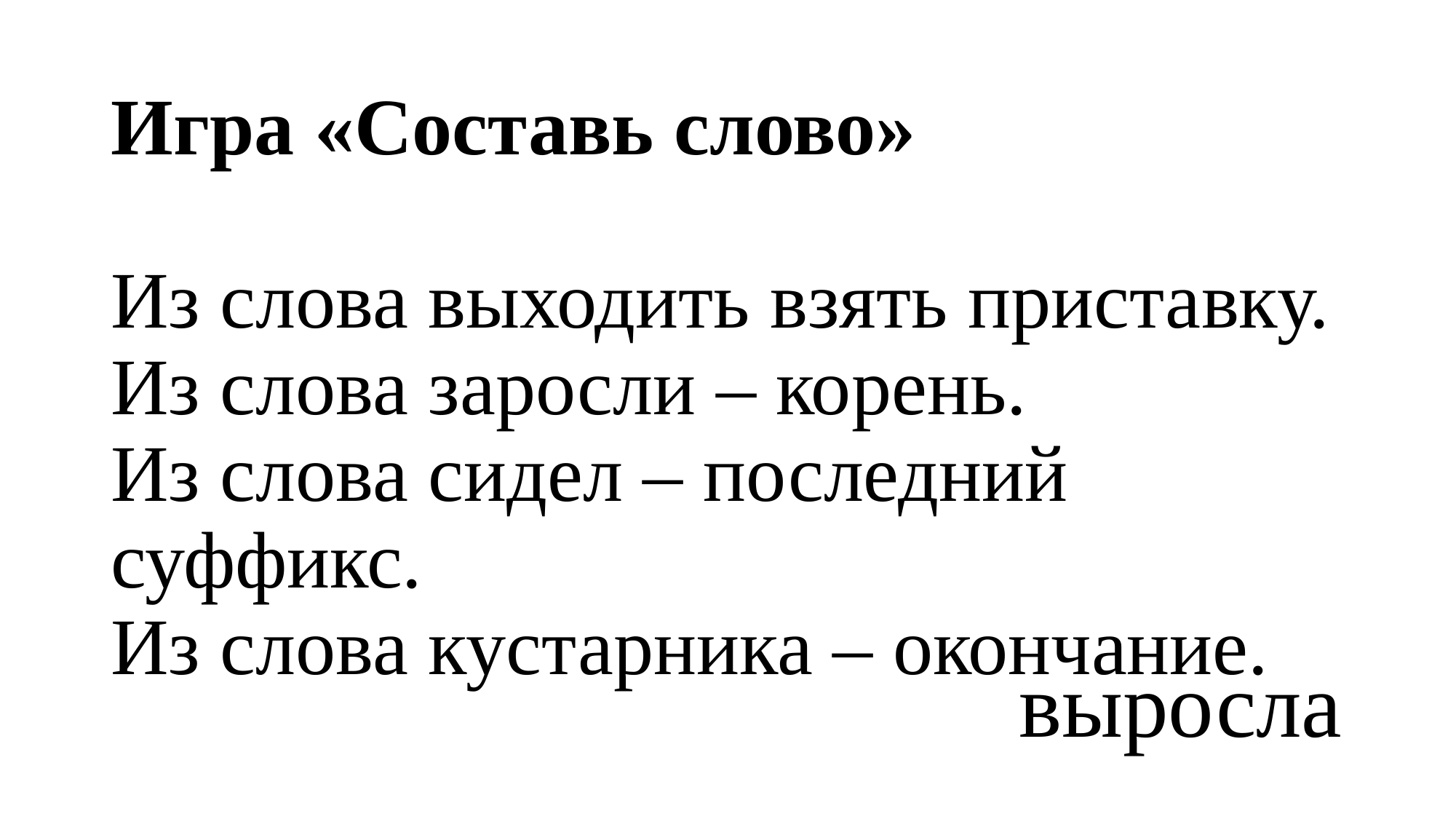

# Игра «Составь слово» Из слова выходить взять приставку. Из слова заросли – корень. Из слова сидел – последний суффикс. Из слова кустарника – окончание.
выросла